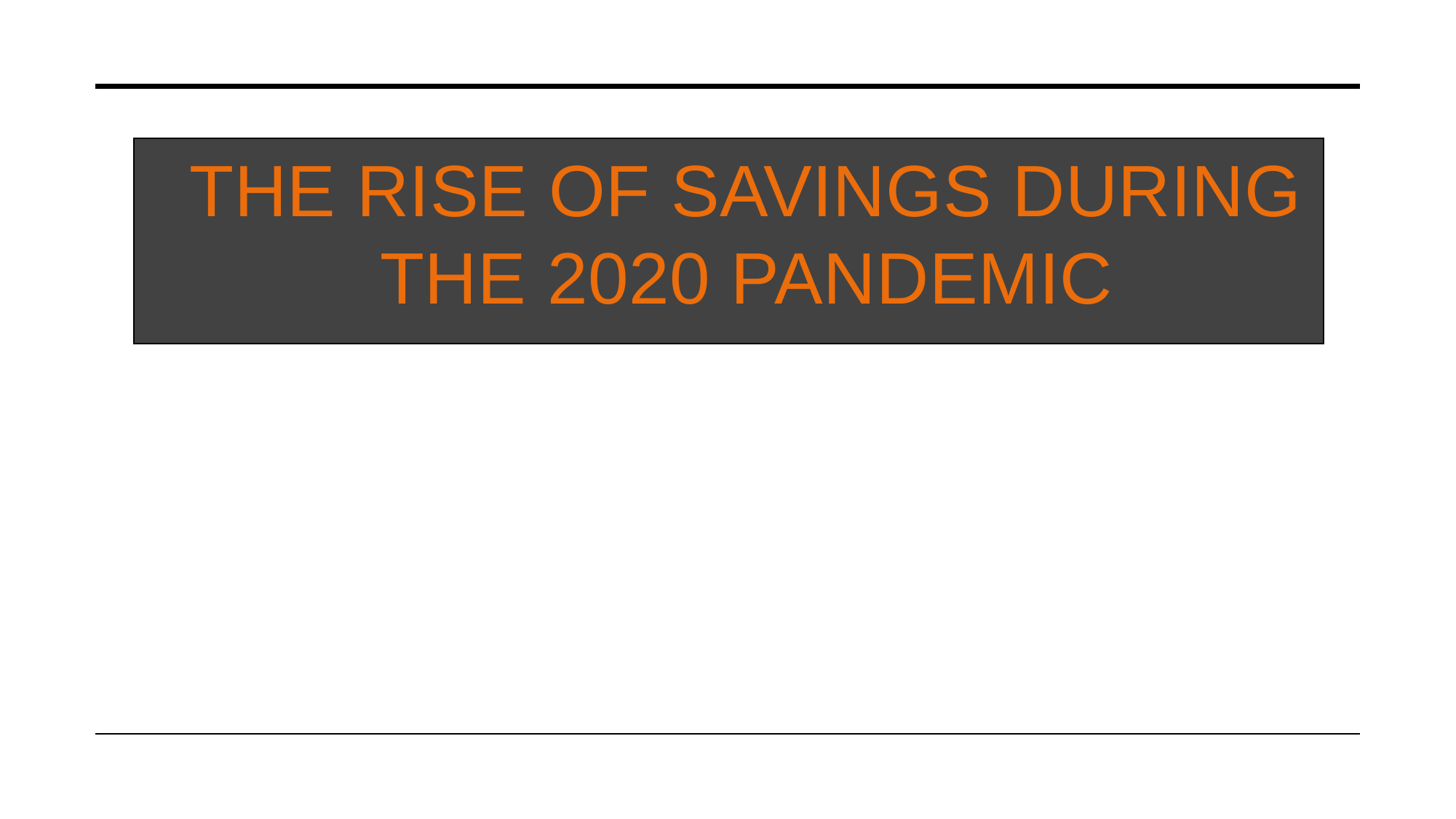

# THE RISE OF SAVINGS DURING THE 2020 PANDEMIC